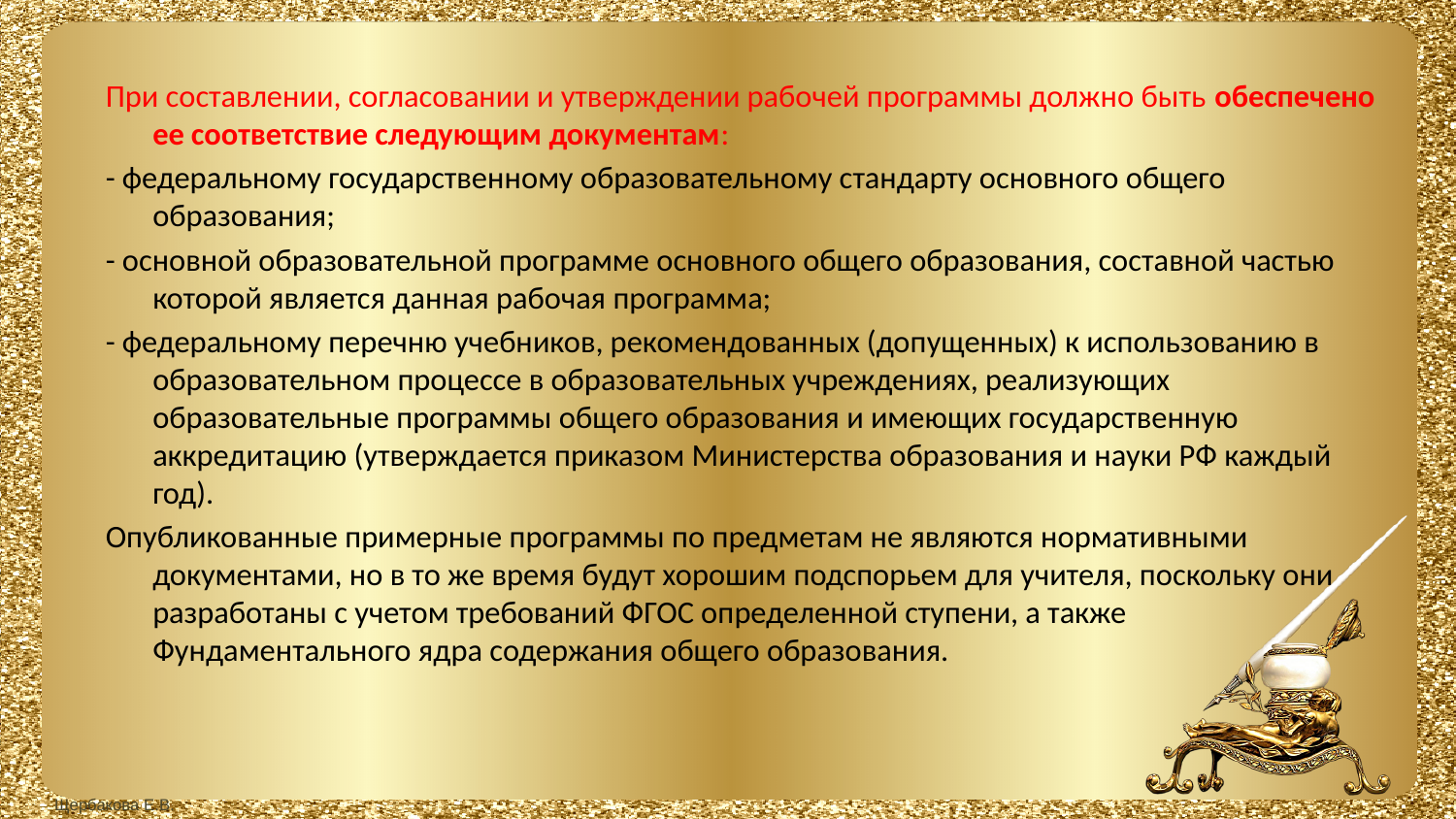

#
При составлении, согласовании и утверждении рабочей программы должно быть обеспечено ее соответствие следующим документам:
- федеральному государственному образовательному стандарту основного общего образования;
- основной образовательной программе основного общего образования, составной частью которой является данная рабочая программа;
- федеральному перечню учебников, рекомендованных (допущенных) к использованию в образовательном процессе в образовательных учреждениях, реализующих образовательные программы общего образования и имеющих государственную аккредитацию (утверждается приказом Министерства образования и науки РФ каждый год).
Опубликованные примерные программы по предметам не являются нормативными документами, но в то же время будут хорошим подспорьем для учителя, поскольку они разработаны с учетом требований ФГОС определенной ступени, а также Фундаментального ядра содержания общего образования.